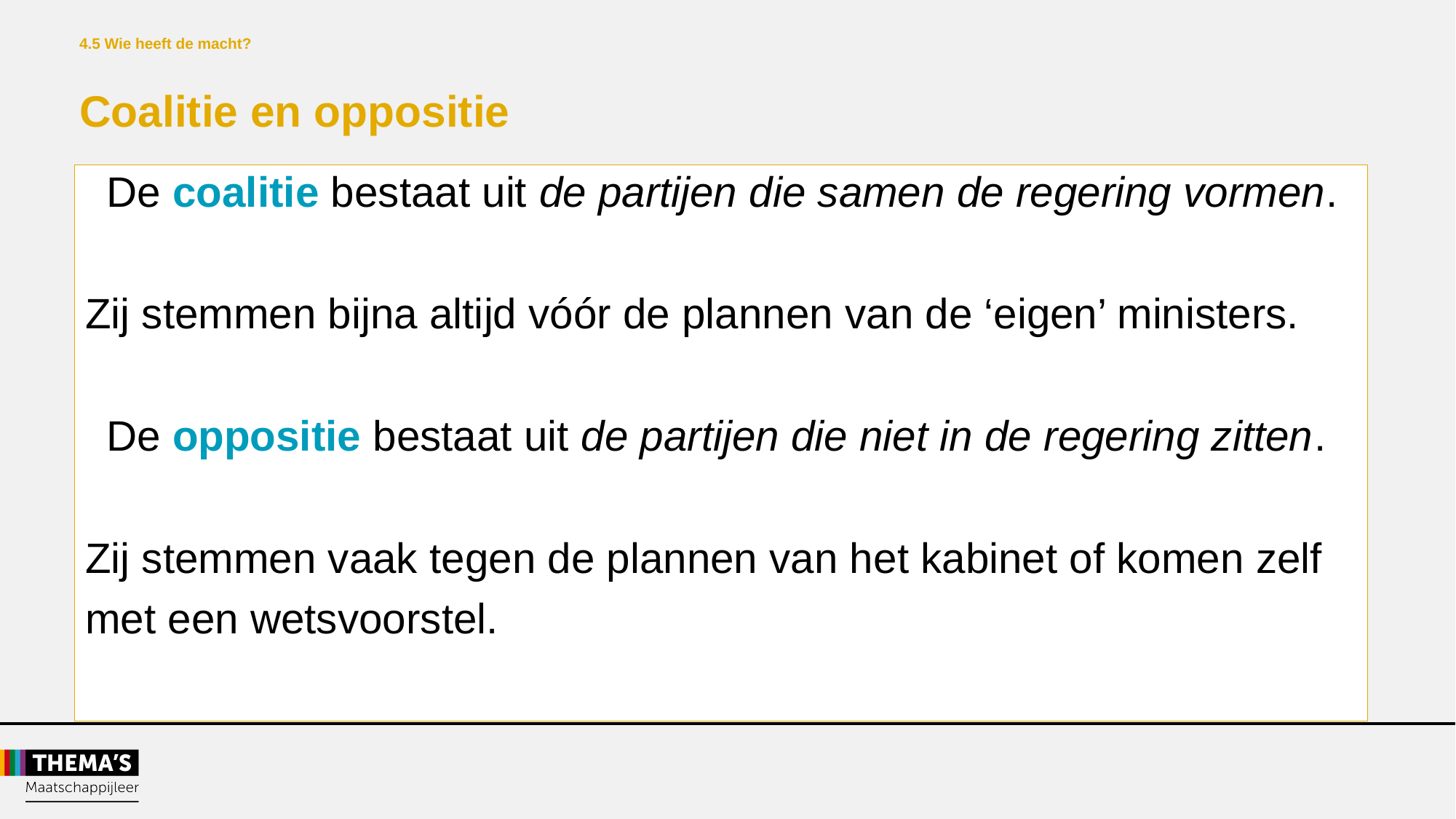

4.5 Wie heeft de macht?
Coalitie en oppositie
De coalitie bestaat uit de partijen die samen de regering vormen.

Zij stemmen bijna altijd vóór de plannen van de ‘eigen’ ministers.

De oppositie bestaat uit de partijen die niet in de regering zitten.

Zij stemmen vaak tegen de plannen van het kabinet of komen zelf
met een wetsvoorstel.